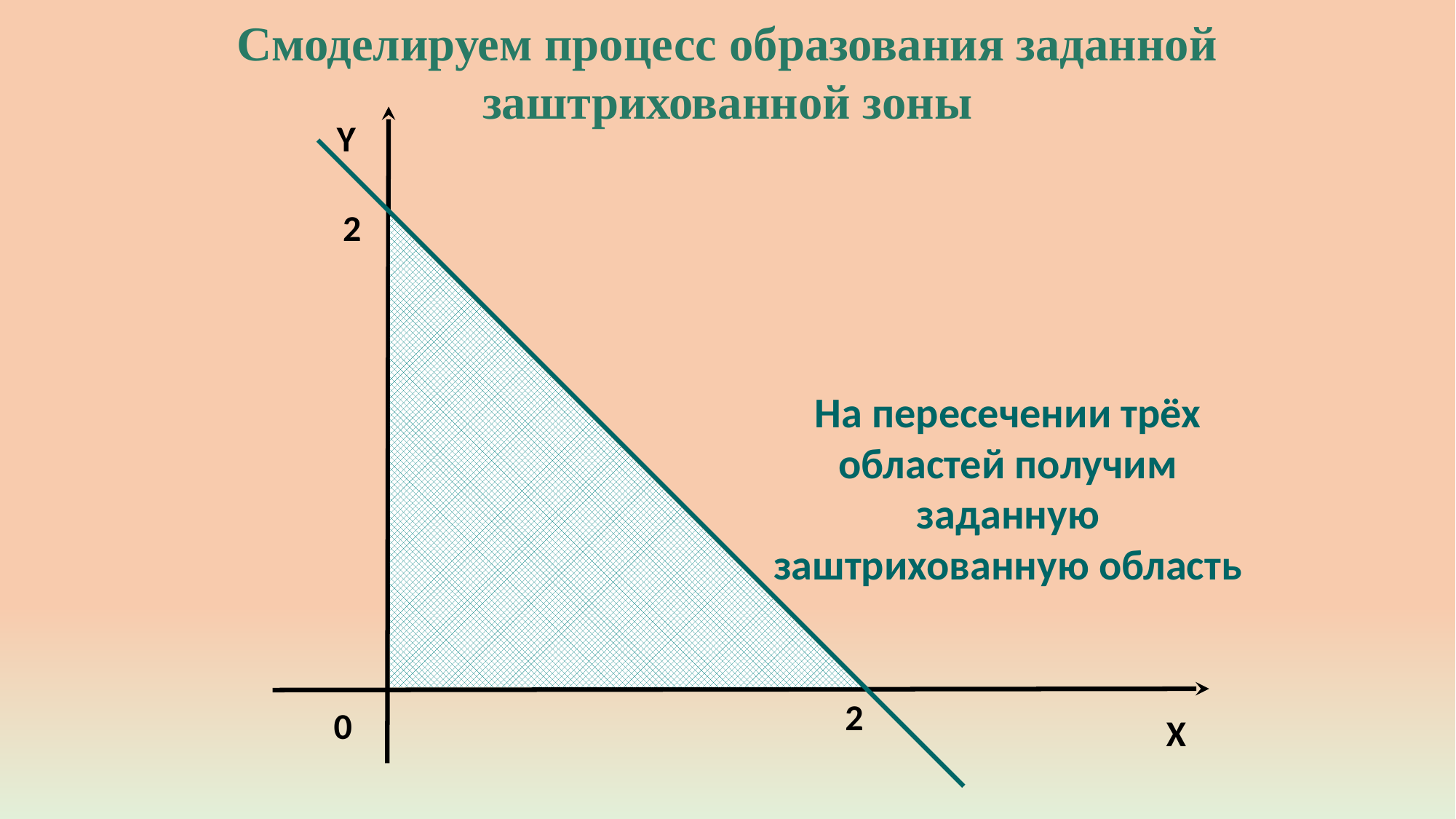

Смоделируем процесс образования заданной заштрихованной зоны

Y

2

На пересечении трёх областей получим заданную заштрихованную область

2
0
X